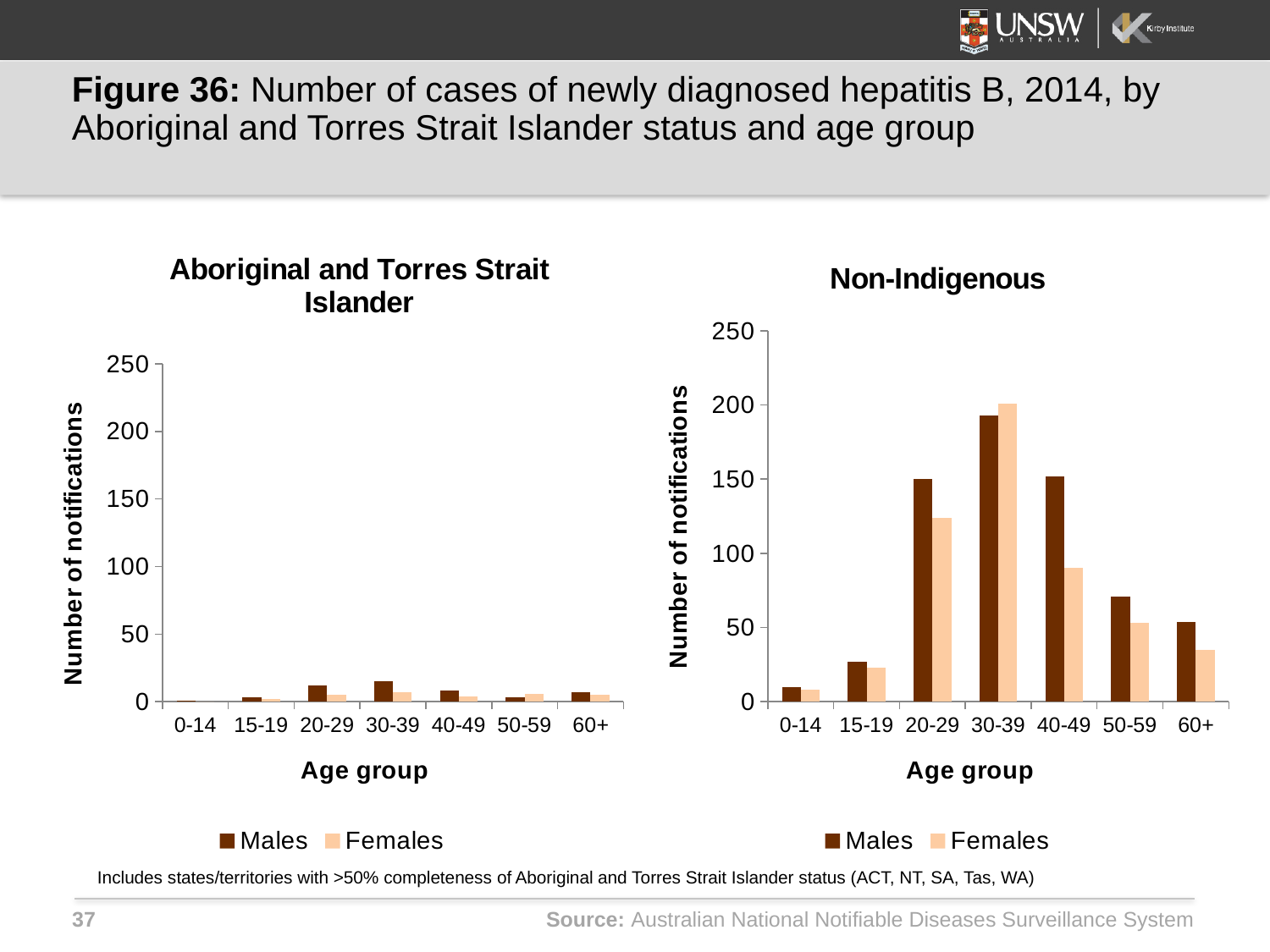

# Figure 36: Number of cases of newly diagnosed hepatitis B, 2014, by Aboriginal and Torres Strait Islander status and age group

### Chart: Aboriginal and Torres Strait Islander

| Category | Males | Females |
|---|---|---|
| 0-14 | 1.0 | 0.0 |
| 15-19 | 3.0 | 2.0 |
| 20-29 | 12.0 | 5.0 |
| 30-39 | 15.0 | 7.0 |
| 40-49 | 8.0 | 4.0 |
| 50-59 | 3.0 | 6.0 |
| 60+ | 7.0 | 5.0 |

### Chart: Non-Indigenous

| Category | Males | Females |
|---|---|---|
| 0-14 | 10.0 | 8.0 |
| 15-19 | 27.0 | 23.0 |
| 20-29 | 150.0 | 124.0 |
| 30-39 | 193.0 | 201.0 |
| 40-49 | 152.0 | 90.0 |
| 50-59 | 71.0 | 53.0 |
| 60+ | 54.0 | 35.0 |
Includes states/territories with >50% completeness of Aboriginal and Torres Strait Islander status (ACT, NT, SA, Tas, WA)
Source: Australian National Notifiable Diseases Surveillance System
37